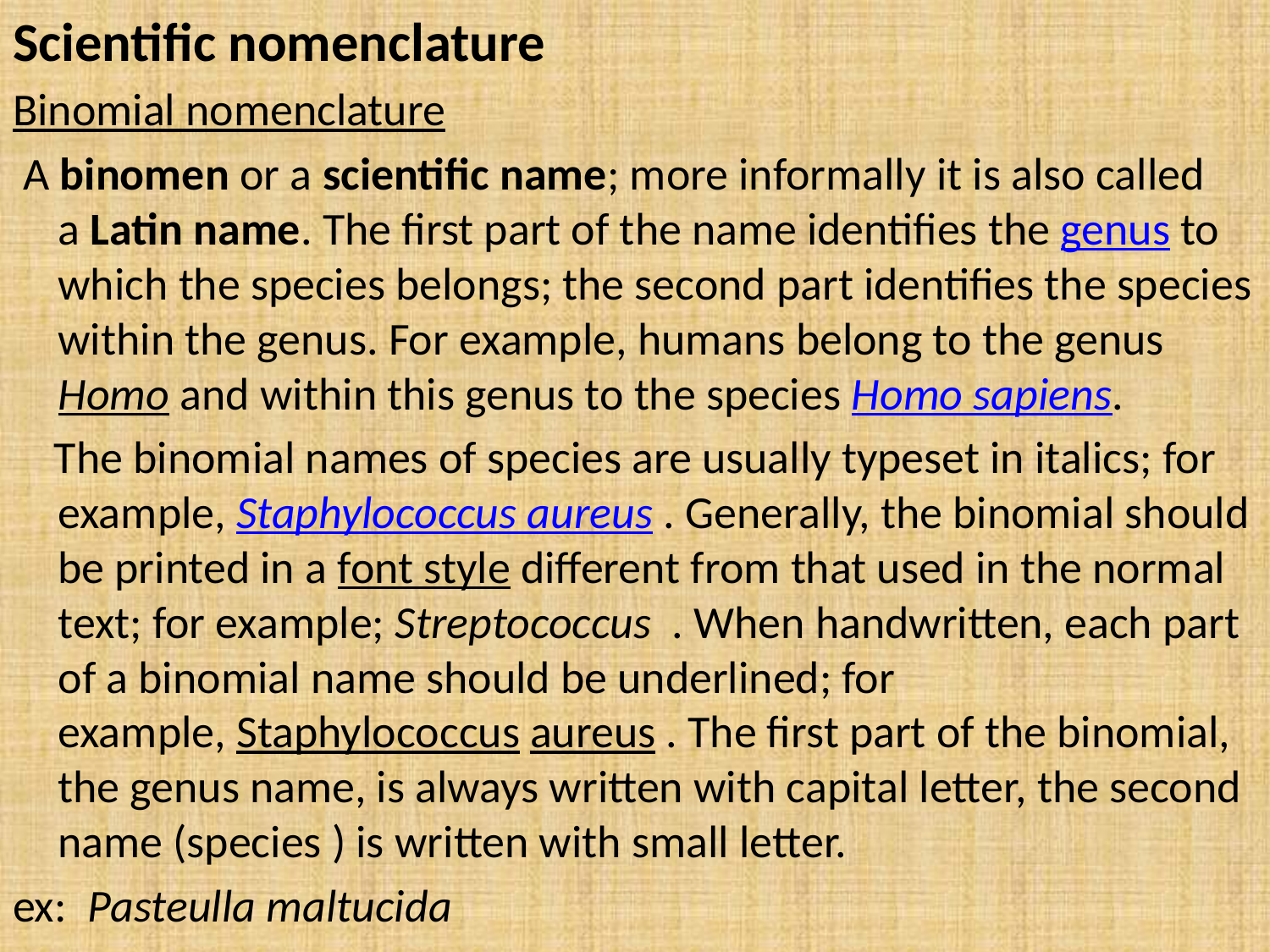

# Scientific nomenclature
Binomial nomenclature
 A binomen or a scientific name; more informally it is also called a Latin name. The first part of the name identifies the genus to which the species belongs; the second part identifies the species within the genus. For example, humans belong to the genus Homo and within this genus to the species Homo sapiens.
    The binomial names of species are usually typeset in italics; for example, Staphylococcus aureus . Generally, the binomial should be printed in a font style different from that used in the normal text; for example; Streptococcus  . When handwritten, each part of a binomial name should be underlined; for example, Staphylococcus aureus . The first part of the binomial, the genus name, is always written with capital letter, the second name (species ) is written with small letter.
ex:  Pasteulla maltucida